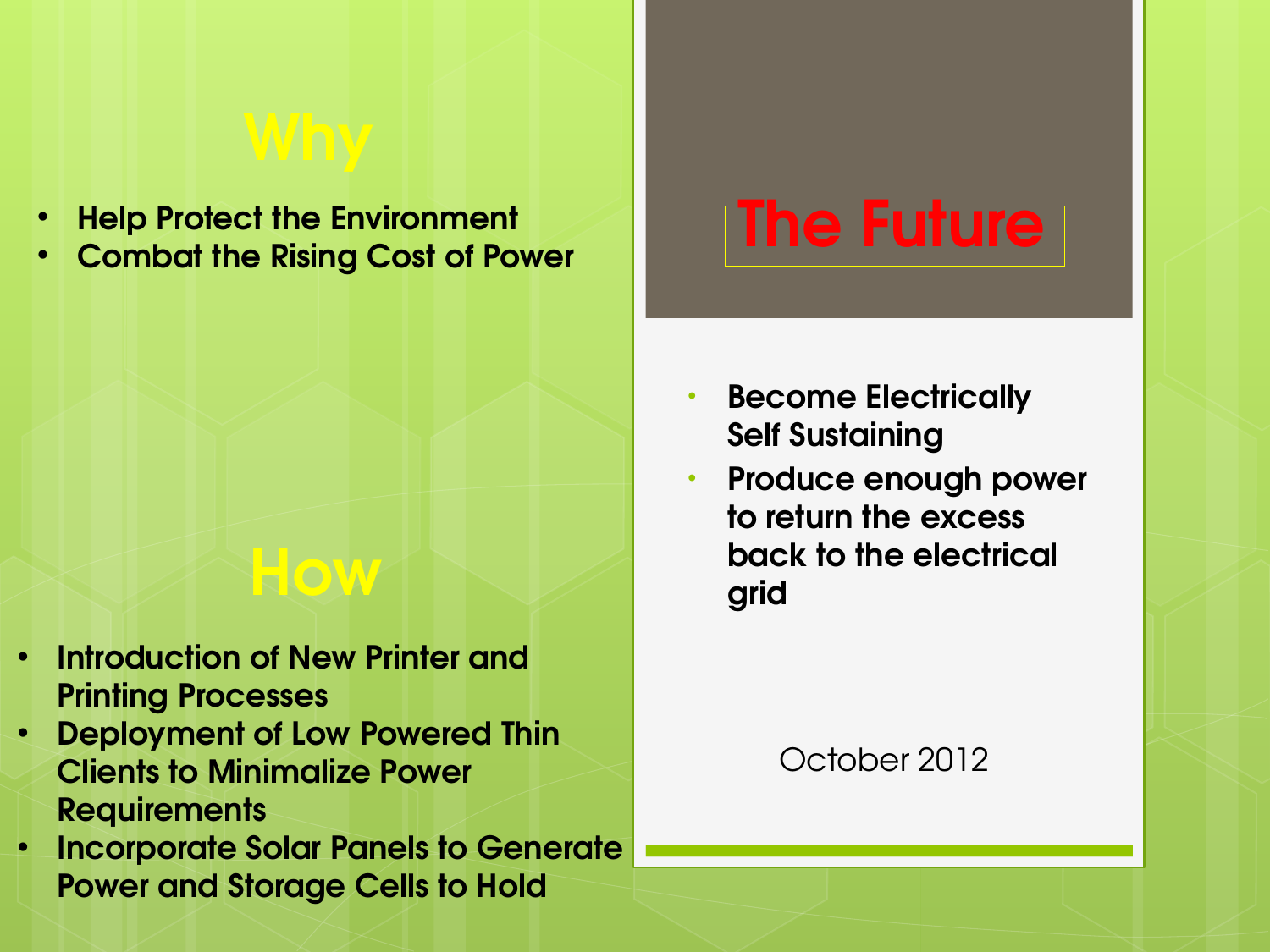

Why
Help Protect the Environment
Combat the Rising Cost of Power
# The Future
Become Electrically Self Sustaining
Produce enough power to return the excess back to the electrical grid
How
Introduction of New Printer and Printing Processes
Deployment of Low Powered Thin Clients to Minimalize Power Requirements
Incorporate Solar Panels to Generate Power and Storage Cells to Hold
October 2012